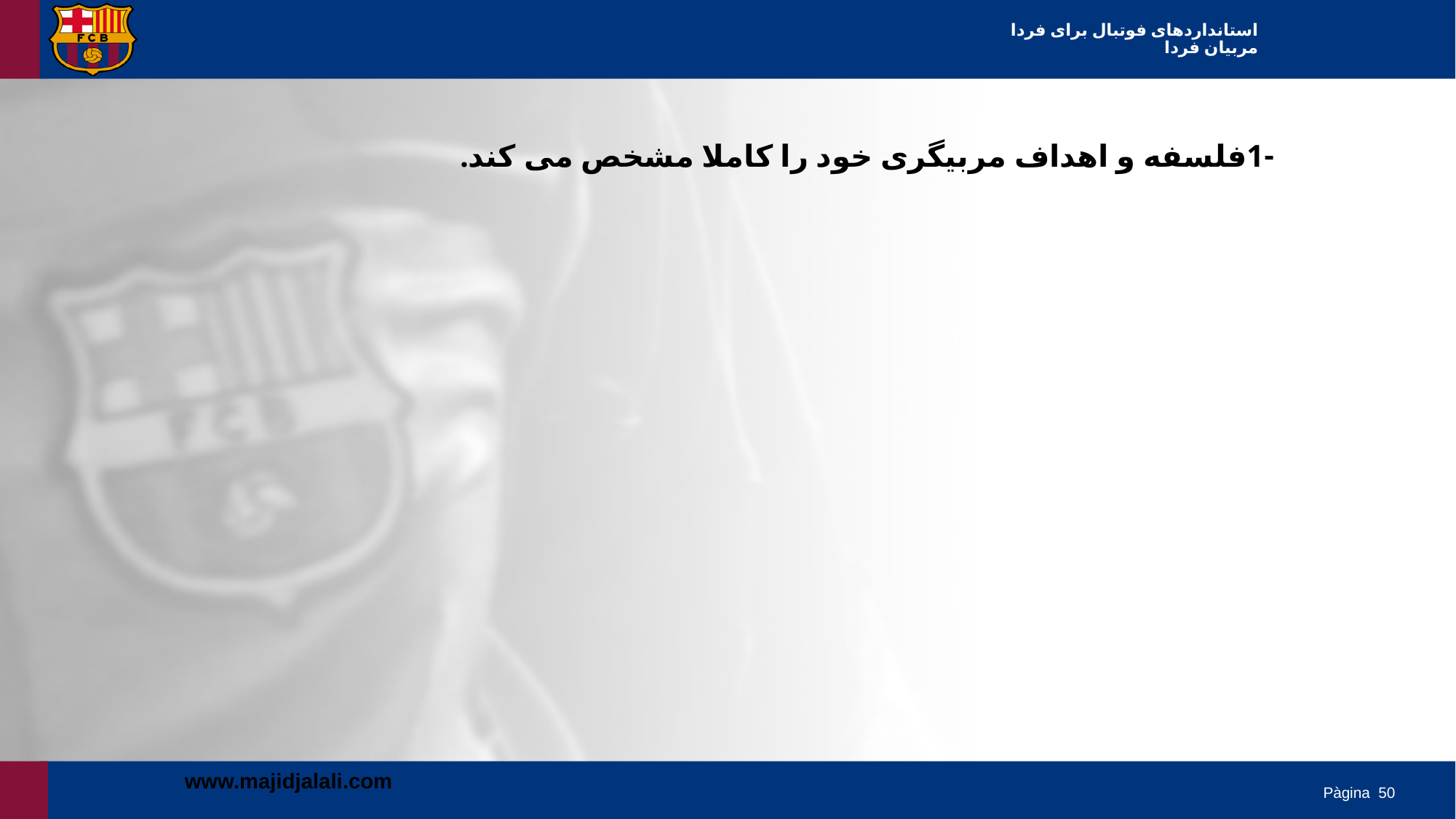

# استانداردهای فوتبال برای فردا مربیان فردا
 -1فلسفه و اهداف مربیگری خود را کاملا مشخص می کند.
www.majidjalali.com